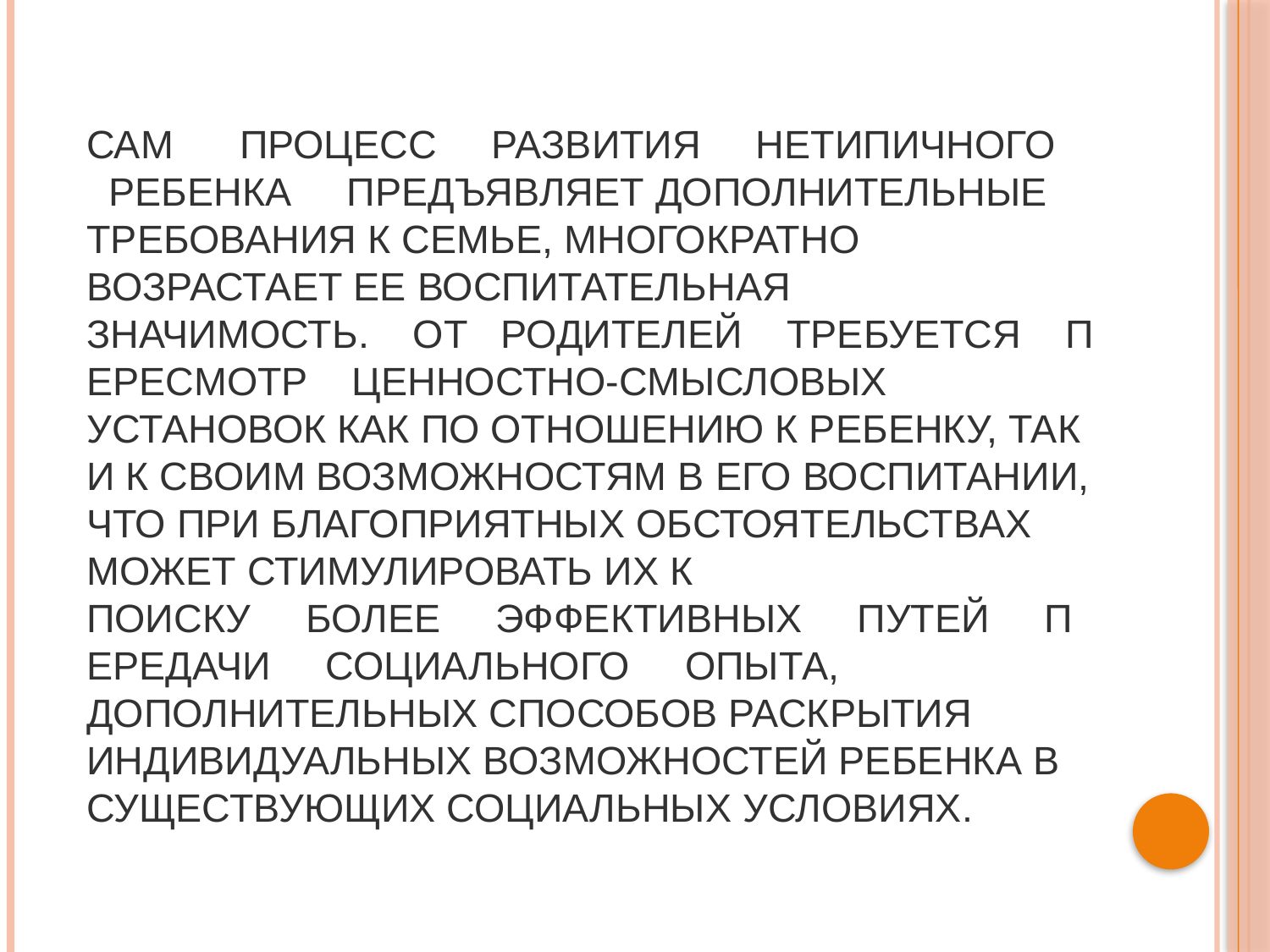

# Сам      процесс     развития     нетипичного     ребенка     предъявляет дополнительные     требования к семье, многократно возрастает ее воспитательная значимость.    От   родителей    требуется    пересмотр    ценностно-смысловых установок как по отношению к ребенку, так и к своим возможностям в его воспитании, что при благоприятных обстоятельствах может стимулировать их к поиску     более     эффективных     путей     передачи     социального     опыта, дополнительных способов раскрытия индивидуальных возможностей ребенка в существующих социальных условиях.